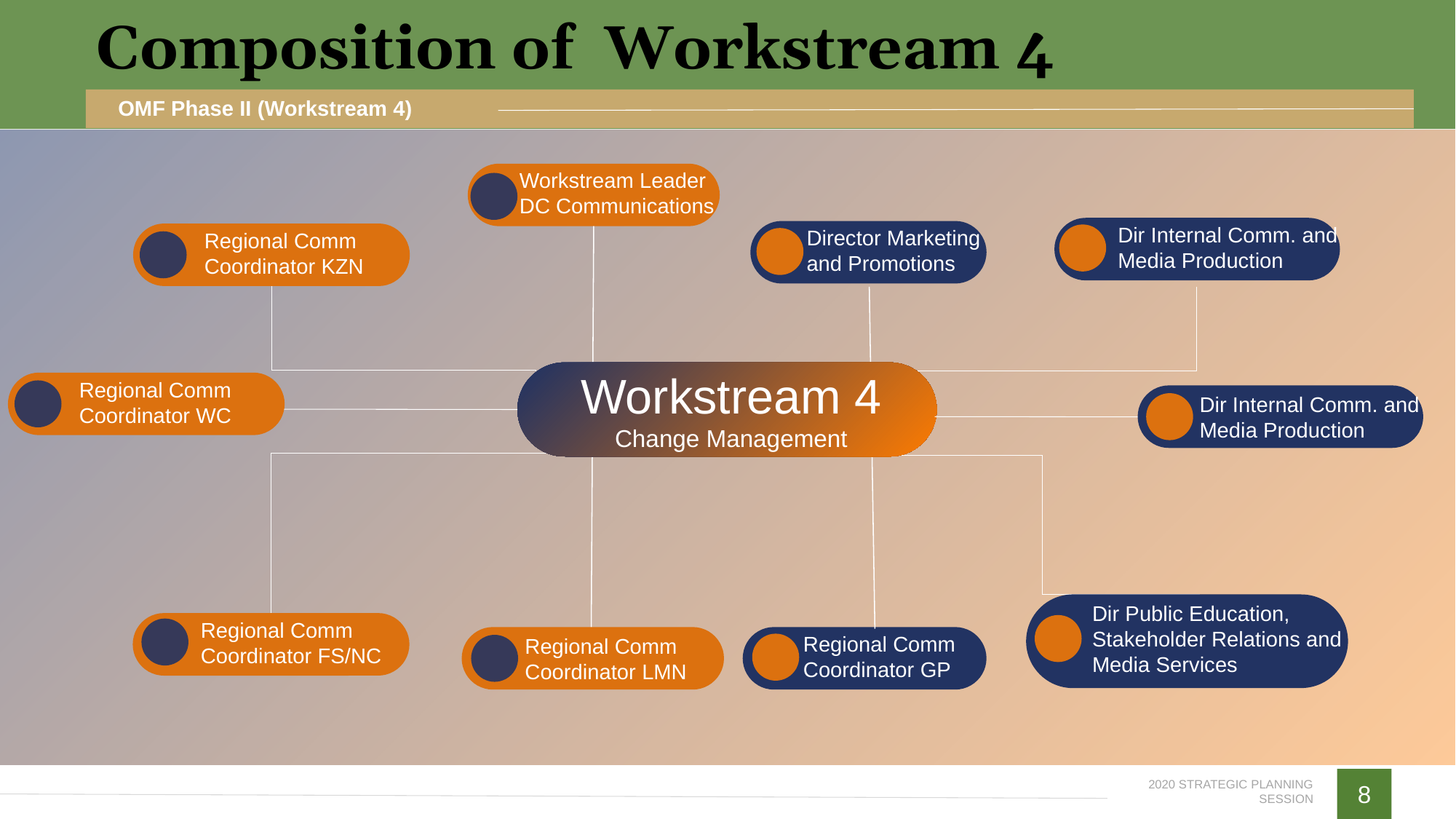

Composition of  Workstream 4
OMF Phase II (Workstream 4)

Workstream Leader
DC Communications

Dir Internal Comm. and Media Production

Director Marketing and Promotions

Regional Comm
Coordinator KZN

Workstream 4
Change Management

Regional Comm
Coordinator WC

Dir Internal Comm. and Media Production

Dir Public Education, Stakeholder Relations and Media Services

Regional Comm
Coordinator FS/NC

Regional Comm
Coordinator GP
Regional Comm
Coordinator LMN